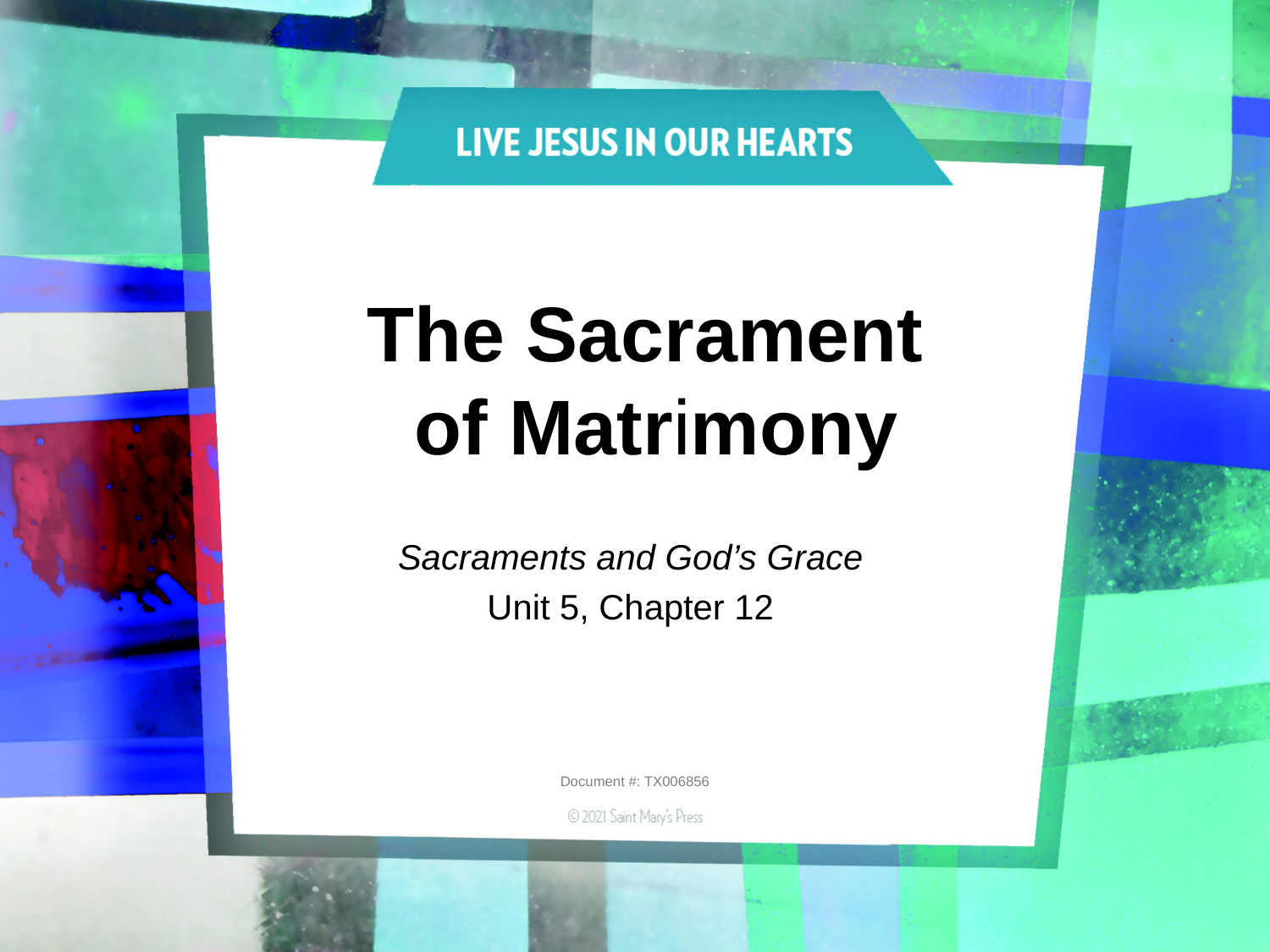

# The Sacrament of Matrimony
Sacraments and God’s Grace
Unit 5, Chapter 12
Document #: TX006856